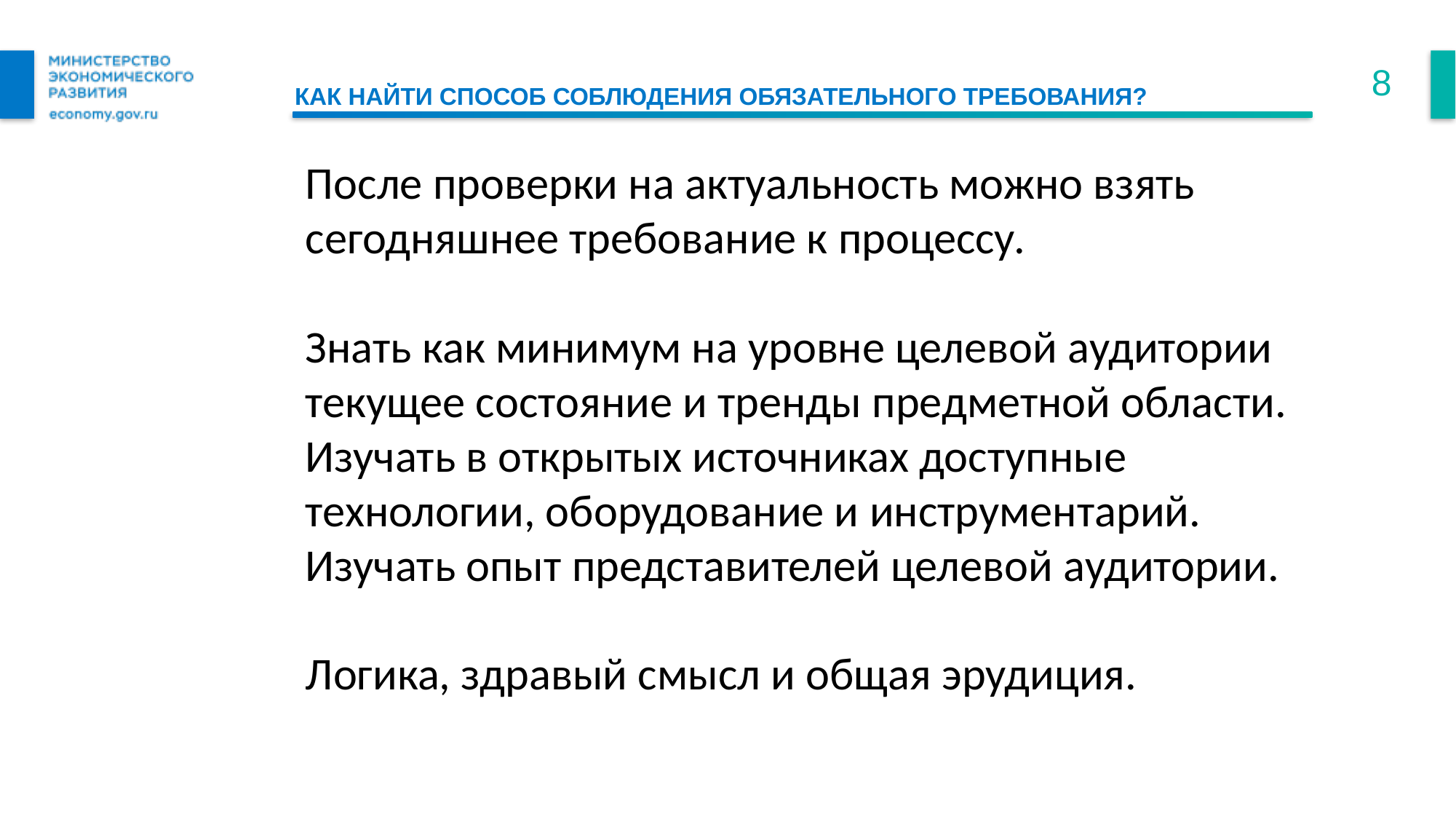

8
Как найти способ соблюдения обязательного требования?
После проверки на актуальность можно взять сегодняшнее требование к процессу.

Знать как минимум на уровне целевой аудитории текущее состояние и тренды предметной области.
Изучать в открытых источниках доступные технологии, оборудование и инструментарий.
Изучать опыт представителей целевой аудитории.

Логика, здравый смысл и общая эрудиция.